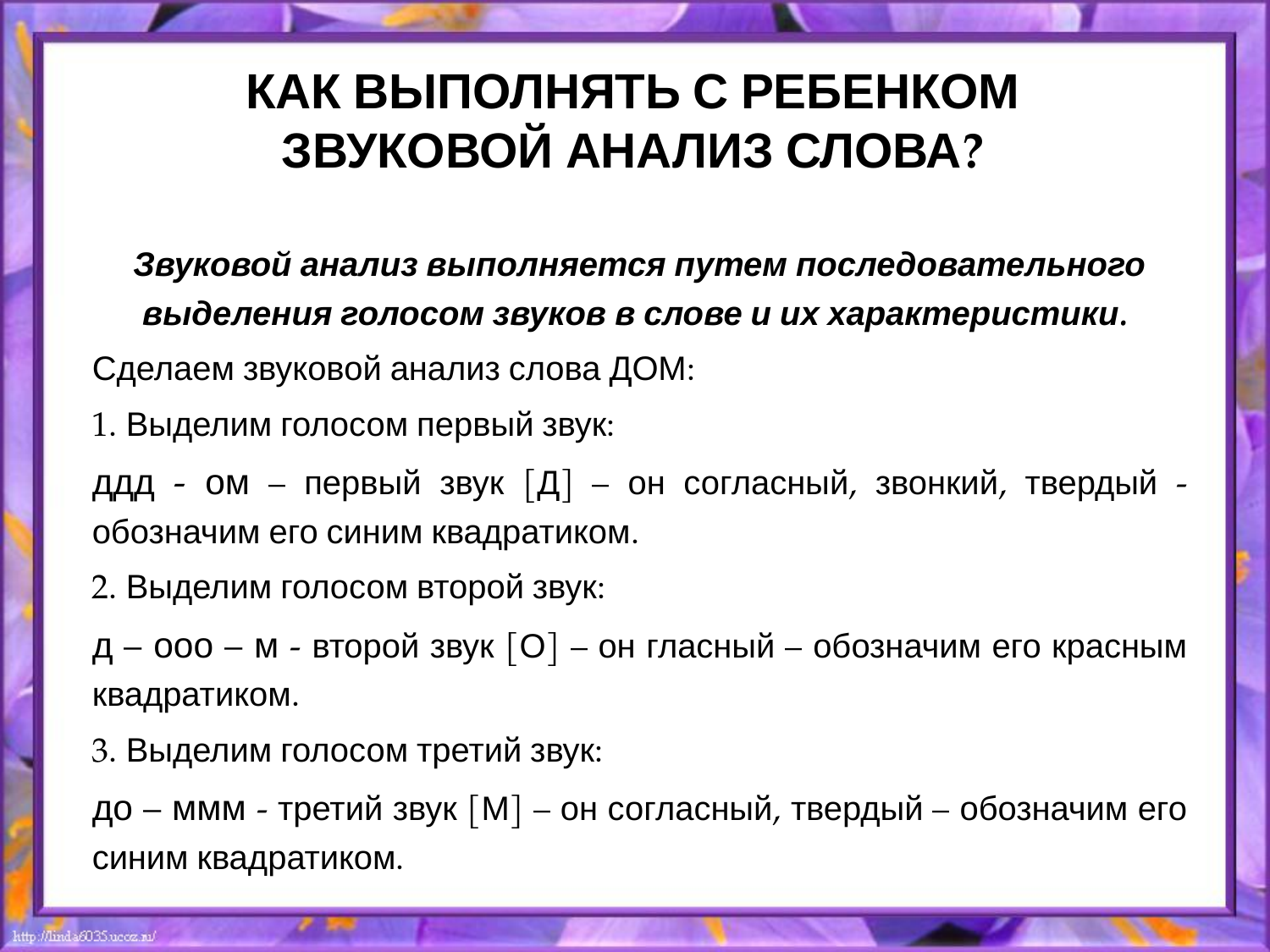

# КАК ВЫПОЛНЯТЬ С РЕБЕНКОМ ЗВУКОВОЙ АНАЛИЗ СЛОВА?
Звуковой анализ выполняется путем последовательного выделения голосом звуков в слове и их характеристики.
Сделаем звуковой анализ слова ДОМ:
1. Выделим голосом первый звук:
ддд - ом – первый звук [Д] – он согласный, звонкий, твердый - обозначим его синим квадратиком.
2. Выделим голосом второй звук:
д – ооо – м - второй звук [О] – он гласный – обозначим его красным квадратиком.
3. Выделим голосом третий звук:
до – ммм - третий звук [М] – он согласный, твердый – обозначим его синим квадратиком.